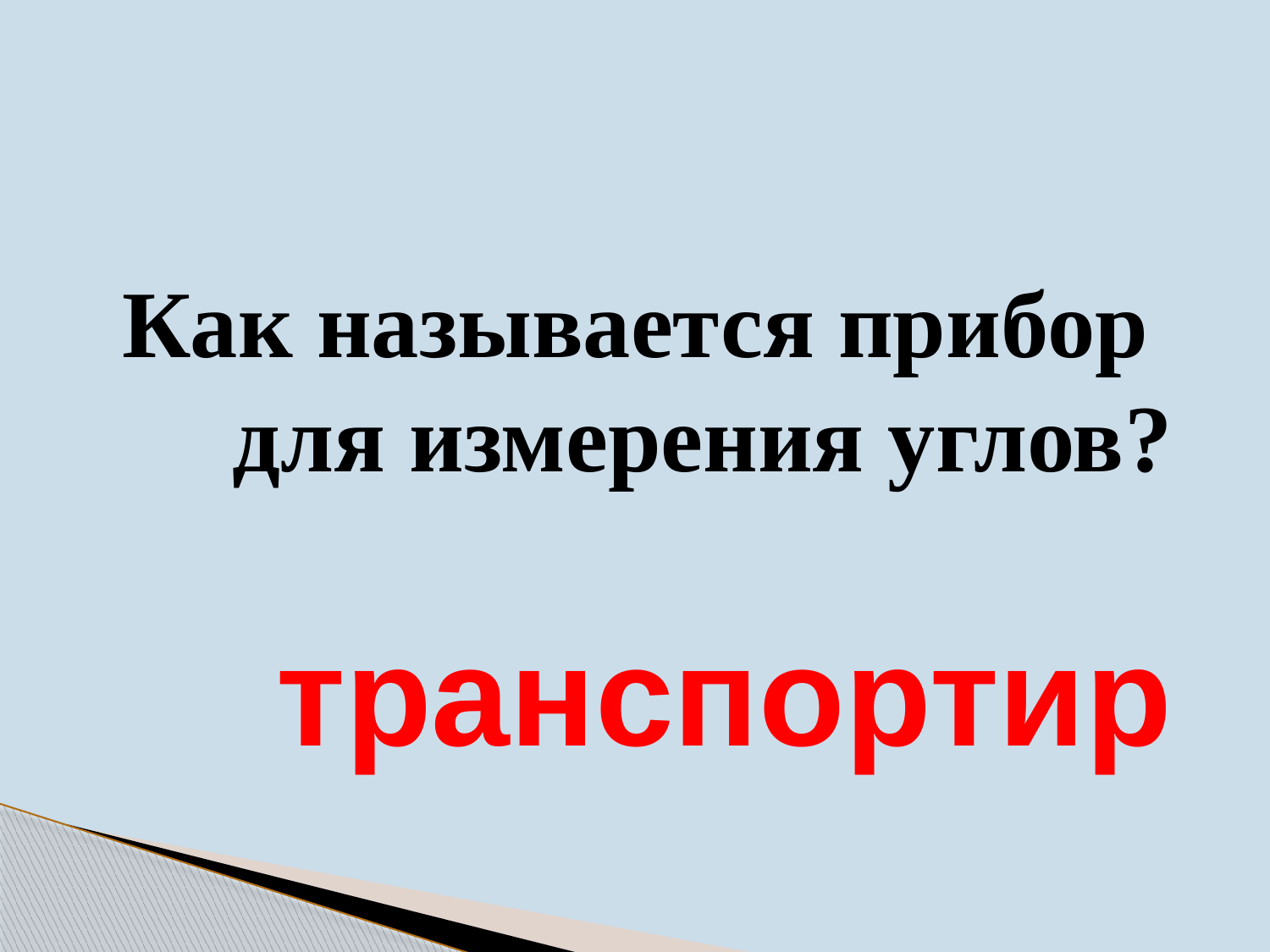

Как называется прибор
для измерения углов?

транспортир